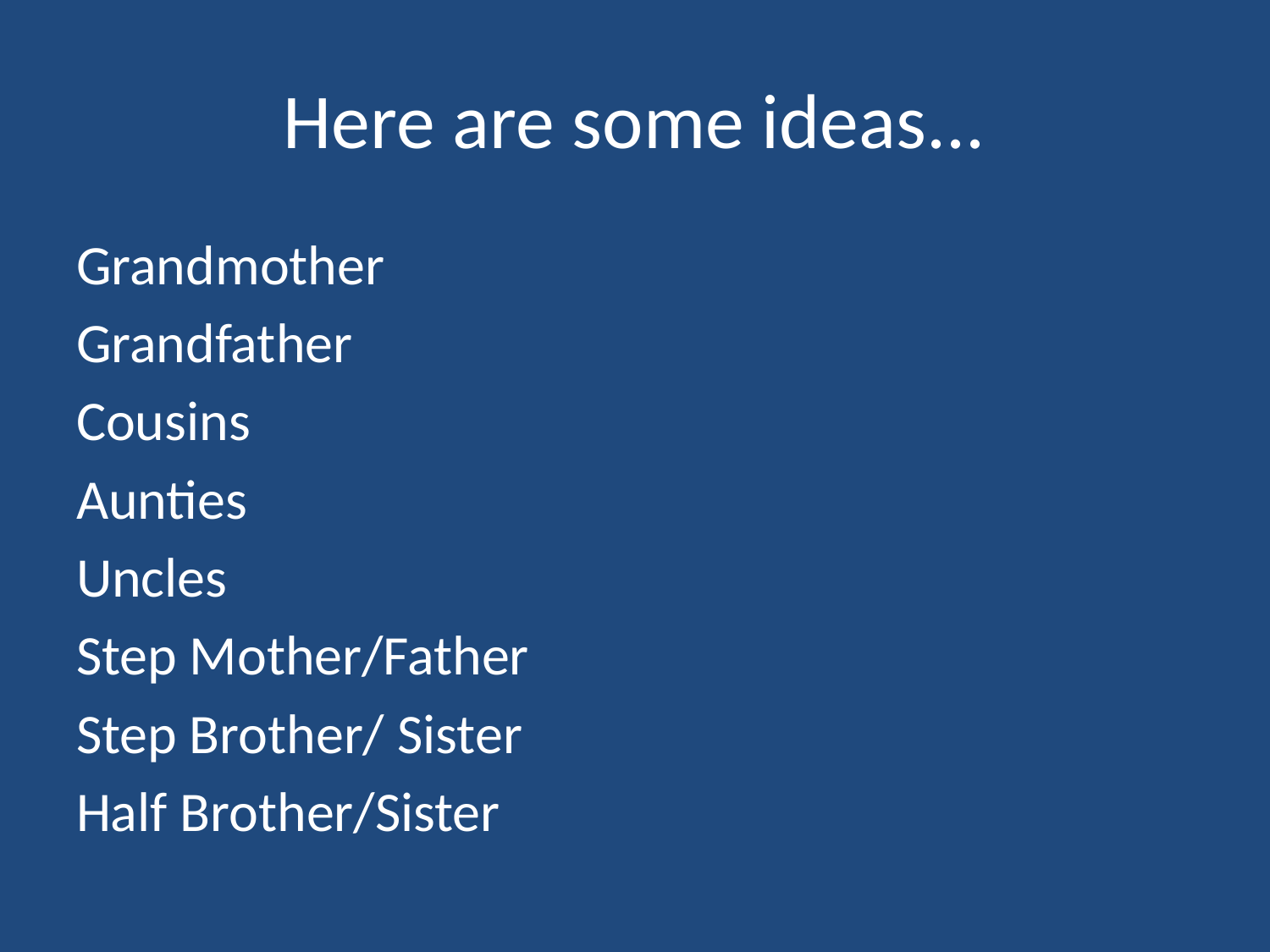

# Here are some ideas...
Grandmother
Grandfather
Cousins
Aunties
Uncles
Step Mother/Father
Step Brother/ Sister
Half Brother/Sister